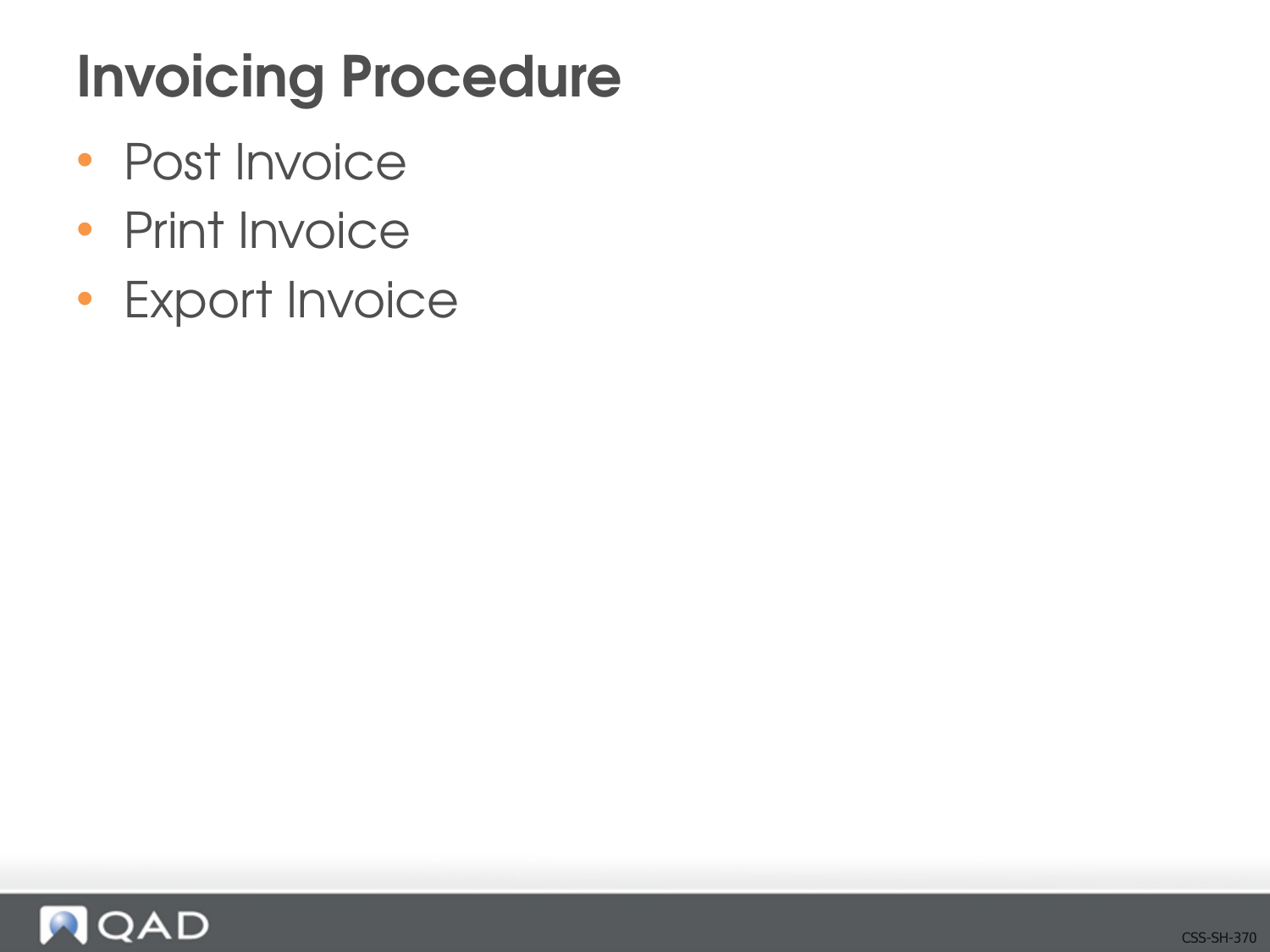

# Invoicing Procedure
Post Invoice
Print Invoice
Export Invoice
CSS-SH-370